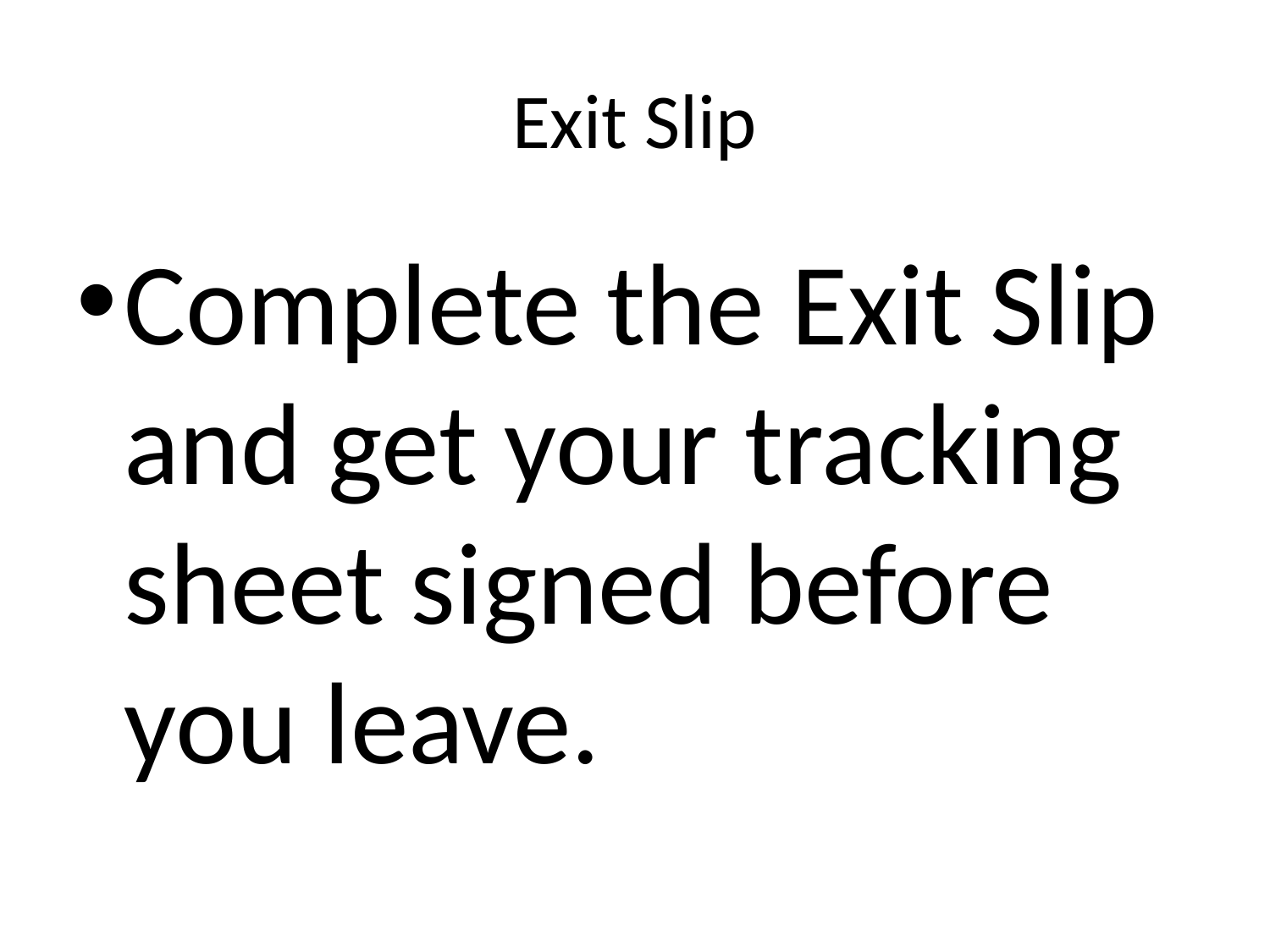

# Exit Slip
Complete the Exit Slip and get your tracking sheet signed before you leave.